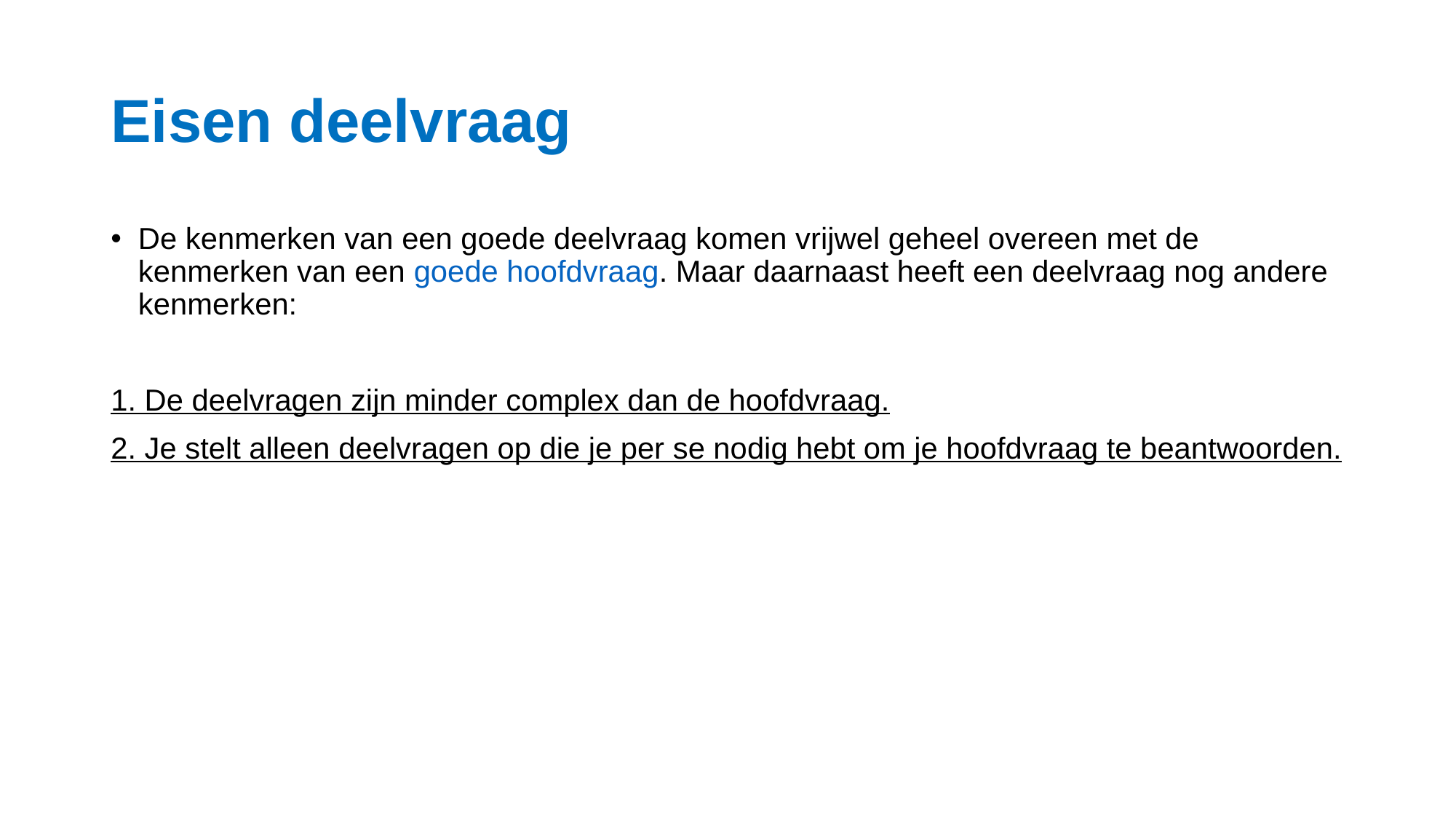

# Eisen deelvraag
De kenmerken van een goede deelvraag komen vrijwel geheel overeen met de kenmerken van een goede hoofdvraag. Maar daarnaast heeft een deelvraag nog andere kenmerken:

1. De deelvragen zijn minder complex dan de hoofdvraag.
2. Je stelt alleen deelvragen op die je per se nodig hebt om je hoofdvraag te beantwoorden.